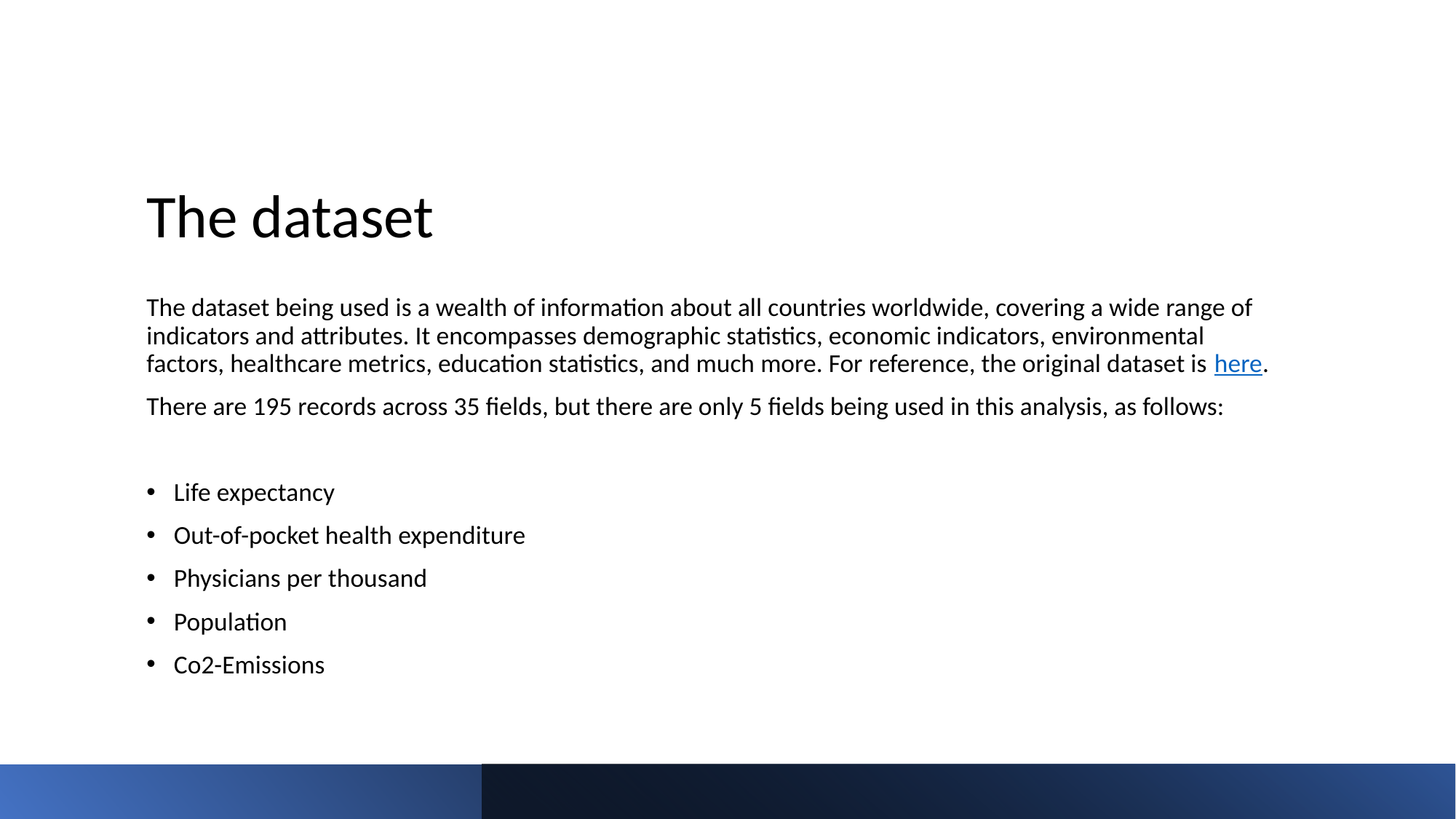

# The dataset
The dataset being used is a wealth of information about all countries worldwide, covering a wide range of indicators and attributes. It encompasses demographic statistics, economic indicators, environmental factors, healthcare metrics, education statistics, and much more. For reference, the original dataset is here.
There are 195 records across 35 fields, but there are only 5 fields being used in this analysis, as follows:

Life expectancy
Out-of-pocket health expenditure
Physicians per thousand
Population
Co2-Emissions